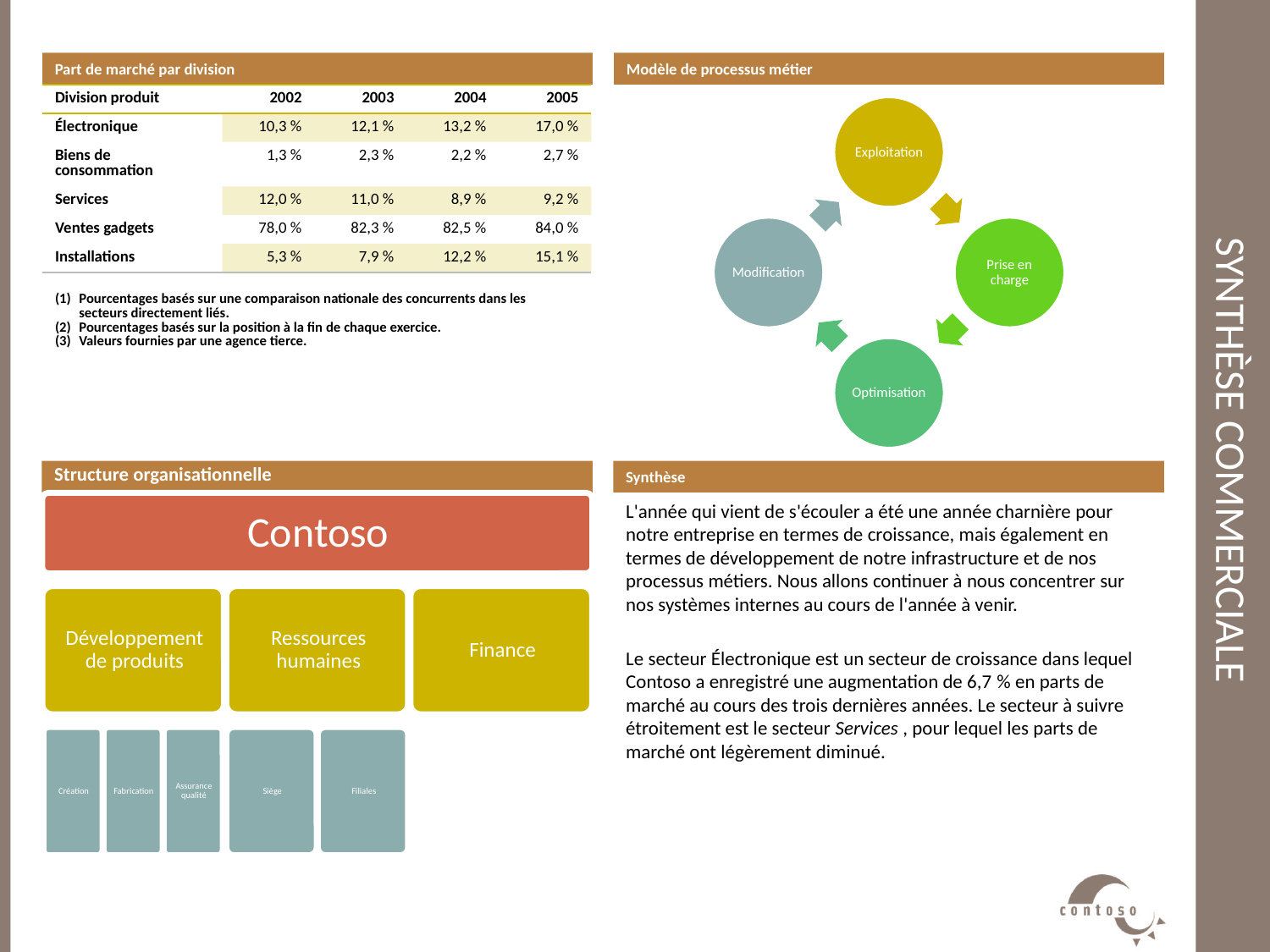

Part de marché par division
Modèle de processus métier
# Synthèse commerciale
| Division produit | 2002 | 2003 | 2004 | 2005 |
| --- | --- | --- | --- | --- |
| Électronique | 10,3 % | 12,1 % | 13,2 % | 17,0 % |
| Biens de consommation | 1,3 % | 2,3 % | 2,2 % | 2,7 % |
| Services | 12,0 % | 11,0 % | 8,9 % | 9,2 % |
| Ventes gadgets | 78,0 % | 82,3 % | 82,5 % | 84,0 % |
| Installations | 5,3 % | 7,9 % | 12,2 % | 15,1 % |
| Pourcentages basés sur une comparaison nationale des concurrents dans les secteurs directement liés. Pourcentages basés sur la position à la fin de chaque exercice. Valeurs fournies par une agence tierce. |  |  |  |  |
Exploitation

Prise en charge

Optimisation

Modification

Structure organisationnelle
Synthèse
Contoso
Développement de produits
Création
Fabrication
Assurance qualité
Ressources humaines
Siège
Filiales
Finance
L'année qui vient de s'écouler a été une année charnière pour notre entreprise en termes de croissance, mais également en termes de développement de notre infrastructure et de nos processus métiers. Nous allons continuer à nous concentrer sur nos systèmes internes au cours de l'année à venir.

Le secteur Électronique est un secteur de croissance dans lequel Contoso a enregistré une augmentation de 6,7 % en parts de marché au cours des trois dernières années. Le secteur à suivre étroitement est le secteur Services , pour lequel les parts de marché ont légèrement diminué.